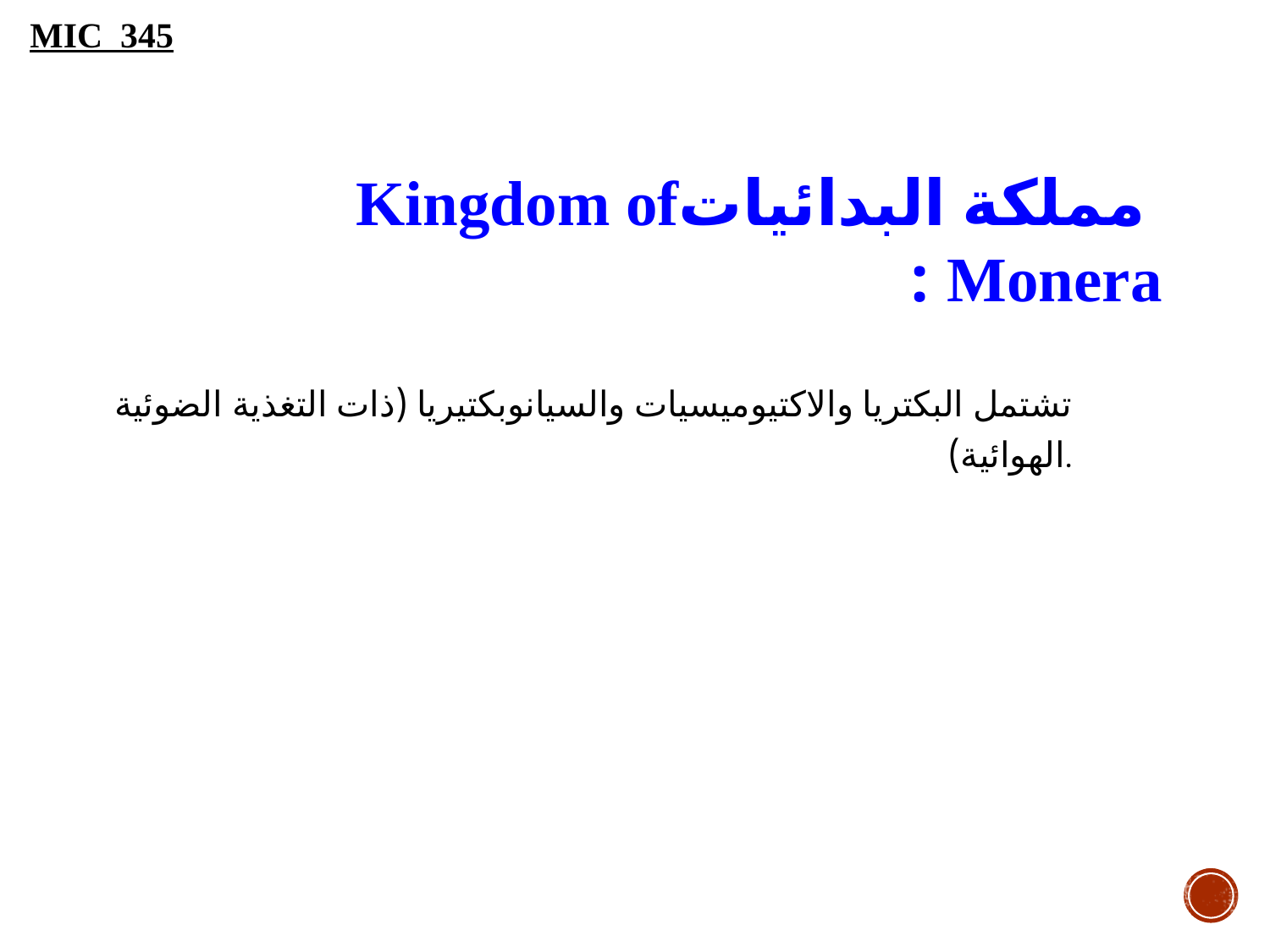

MIC  345
 مملكة البدائياتKingdom of Monera :
تشتمل البكتريا والاكتيوميسيات والسيانوبكتيريا (ذات التغذية الضوئية الهوائية).